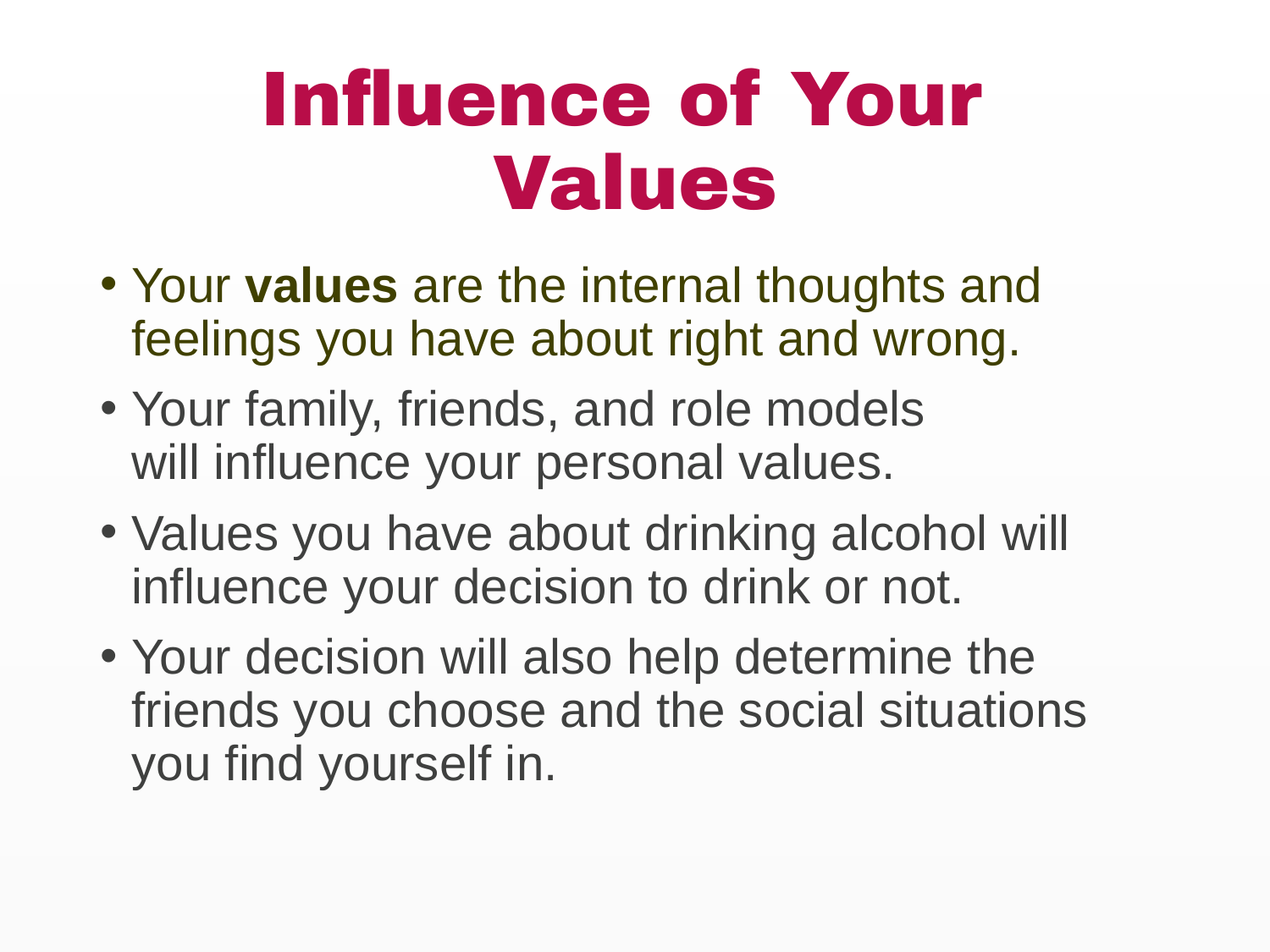

# Influence of Your Values
Your values are the internal thoughts and feelings you have about right and wrong.
Your family, friends, and role models will influence your personal values.
Values you have about drinking alcohol will influence your decision to drink or not.
Your decision will also help determine the friends you choose and the social situations you find yourself in.